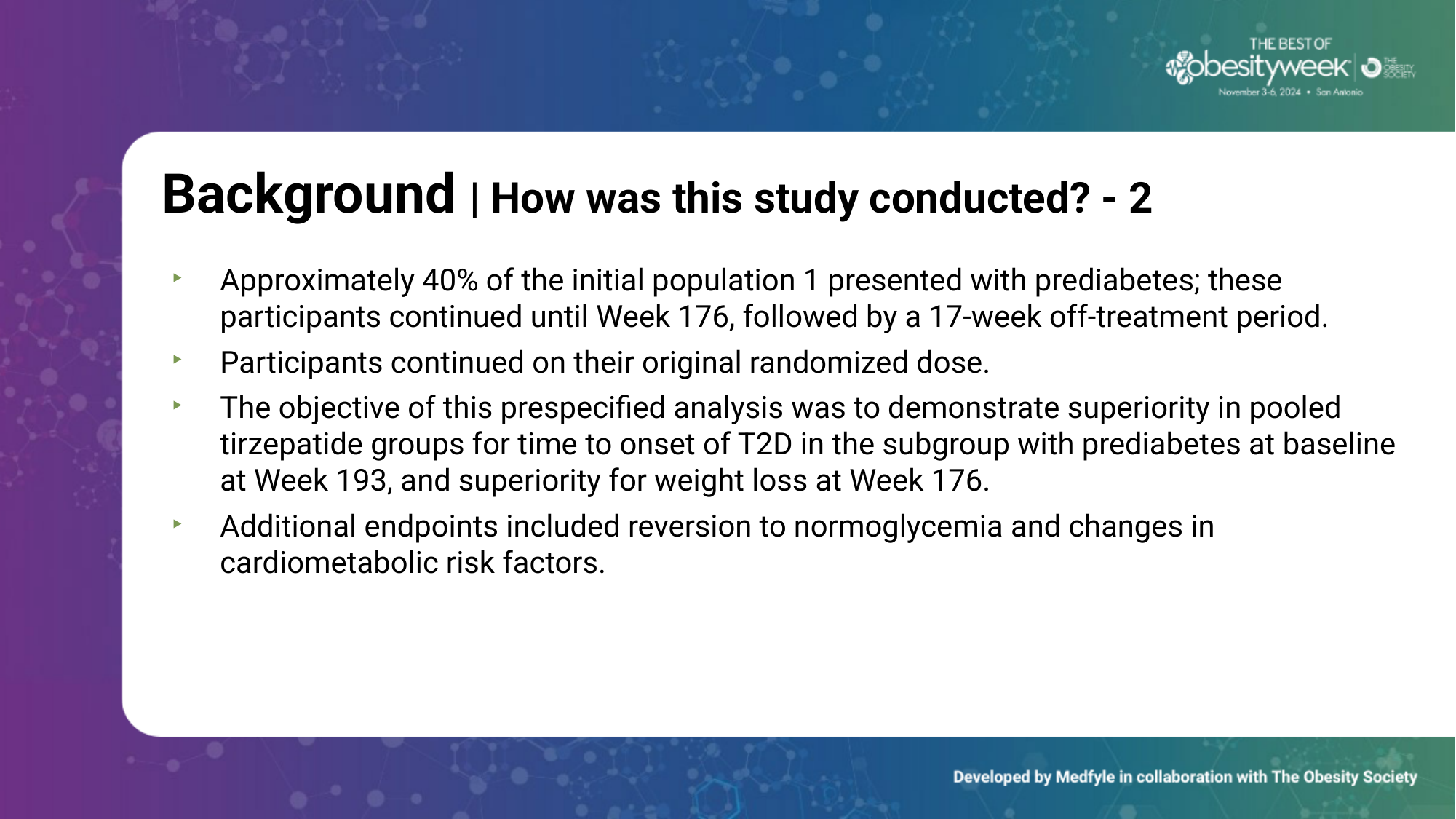

# Background | How was this study conducted? - 2
Approximately 40% of the initial population 1 presented with prediabetes; these participants continued until Week 176, followed by a 17-week off-treatment period.
Participants continued on their original randomized dose.
The objective of this prespecified analysis was to demonstrate superiority in pooled tirzepatide groups for time to onset of T2D in the subgroup with prediabetes at baseline at Week 193, and superiority for weight loss at Week 176.
Additional endpoints included reversion to normoglycemia and changes in cardiometabolic risk factors.